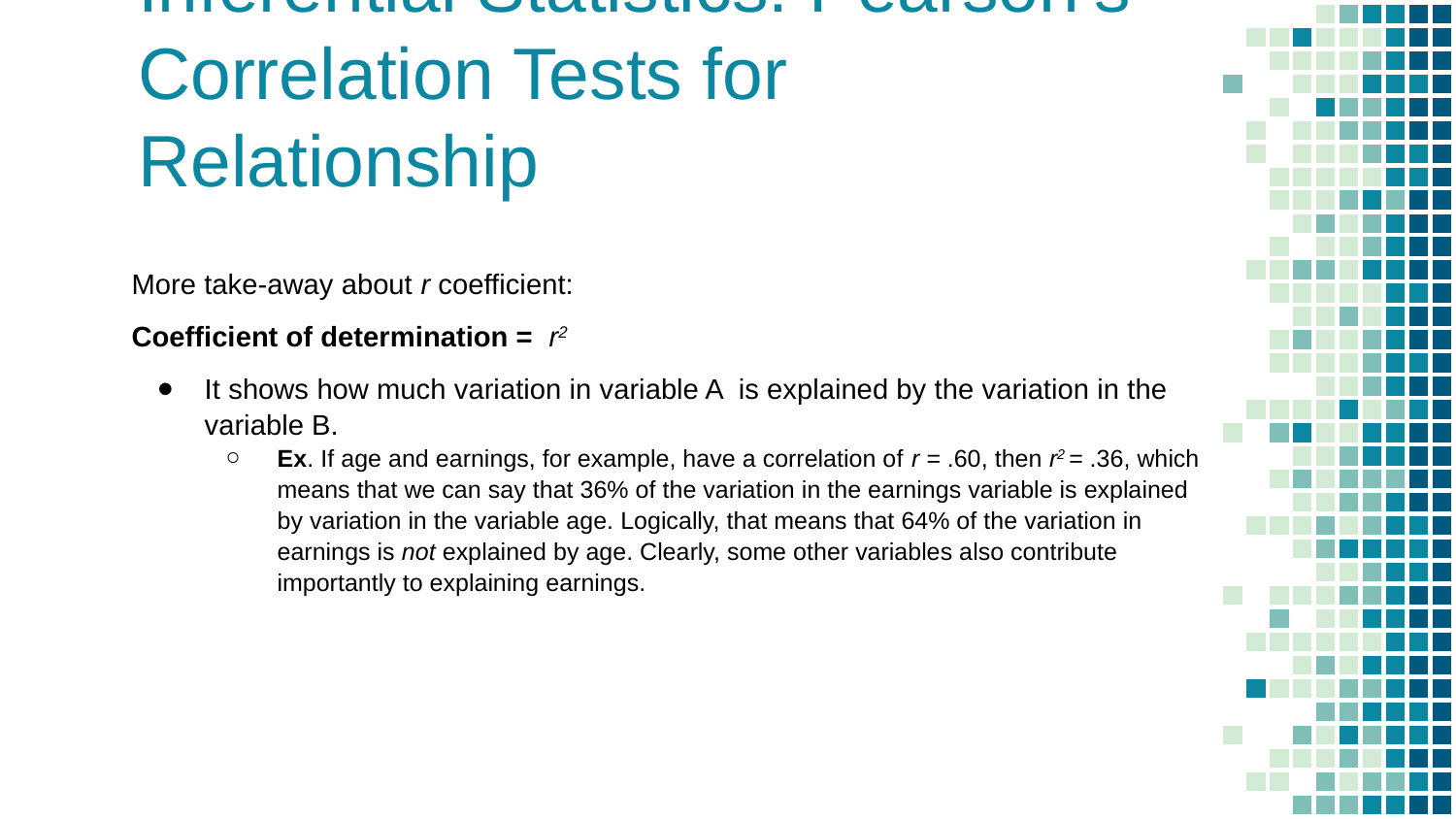

# Inferential Statistics: Pearson’s Correlation Tests for Relationship

More take-away about r coefficient:
Coefficient of determination =  r2
It shows how much variation in variable A  is explained by the variation in the variable B.
Ex. If age and earnings, for example, have a correlation of r = .60, then r2 = .36, which means that we can say that 36% of the variation in the earnings variable is explained by variation in the variable age. Logically, that means that 64% of the variation in earnings is not explained by age. Clearly, some other variables also contribute importantly to explaining earnings.